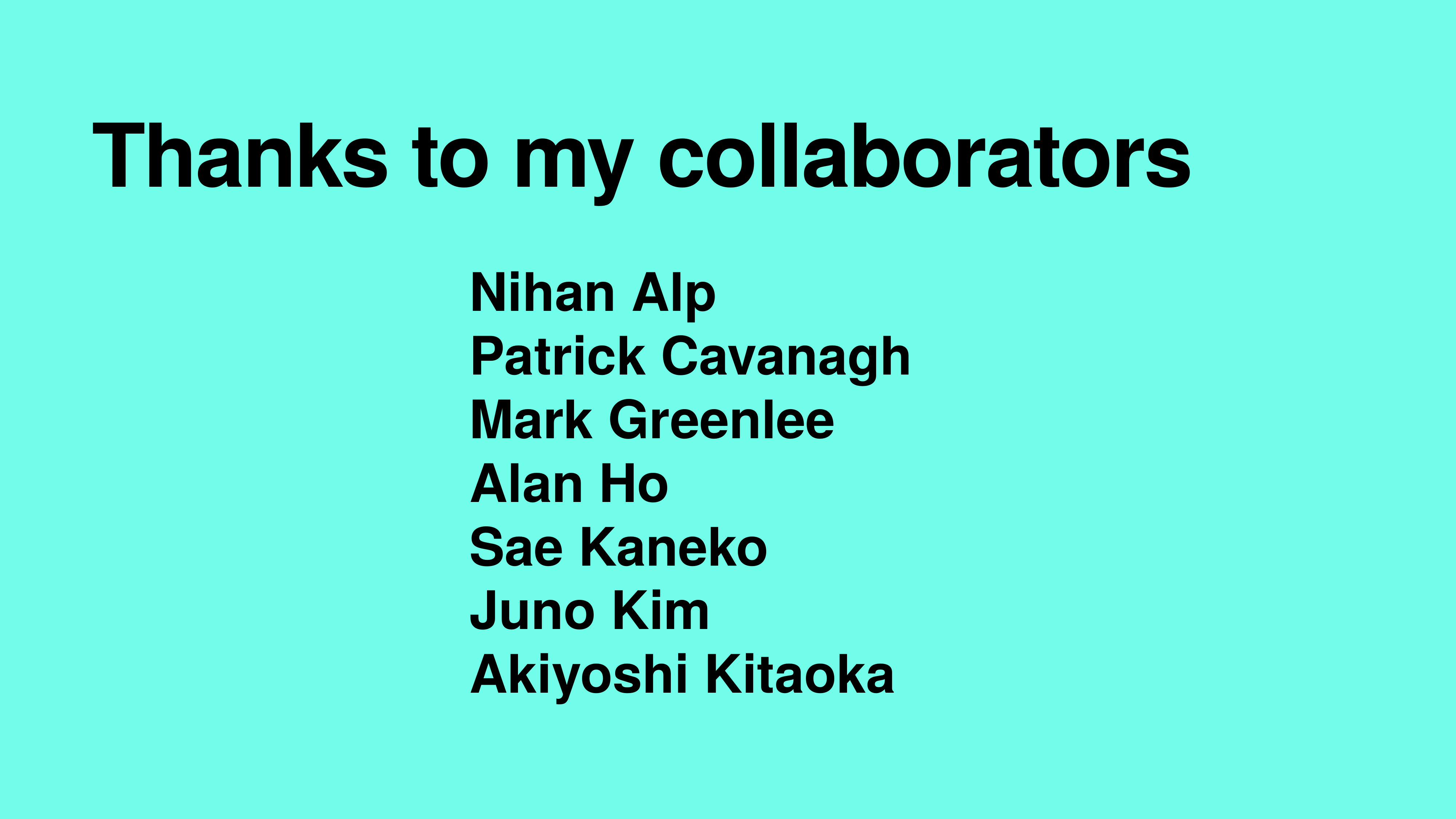

# Thanks to my collaborators
Nihan Alp
Patrick Cavanagh
Mark Greenlee
Alan Ho
Sae Kaneko
Juno Kim
Akiyoshi Kitaoka